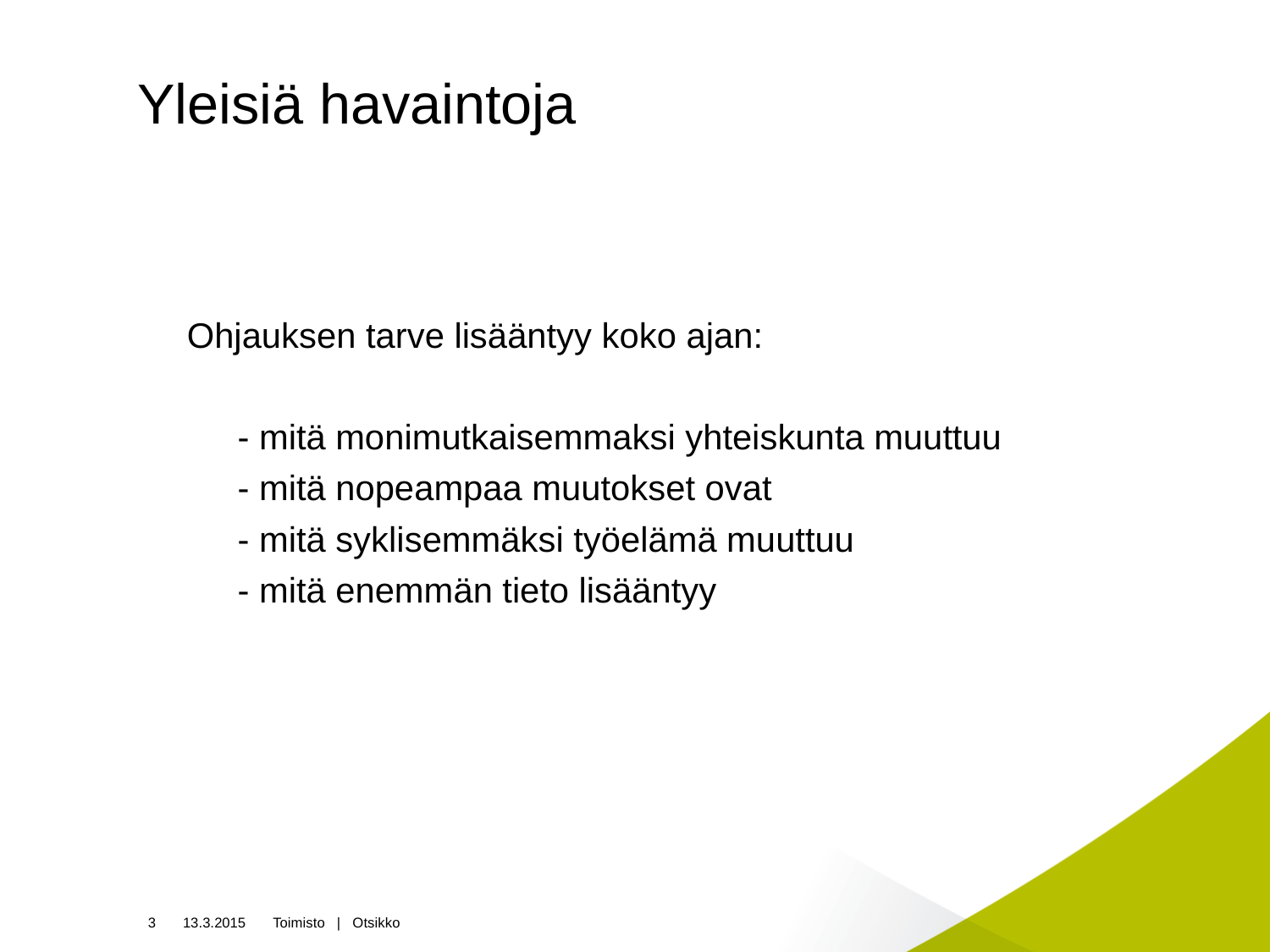

# Yleisiä havaintoja

Ohjauksen tarve lisääntyy koko ajan:

	- mitä monimutkaisemmaksi yhteiskunta muuttuu
	- mitä nopeampaa muutokset ovat
	- mitä syklisemmäksi työelämä muuttuu
	- mitä enemmän tieto lisääntyy

3
13.3.2015
Toimisto   |   Otsikko